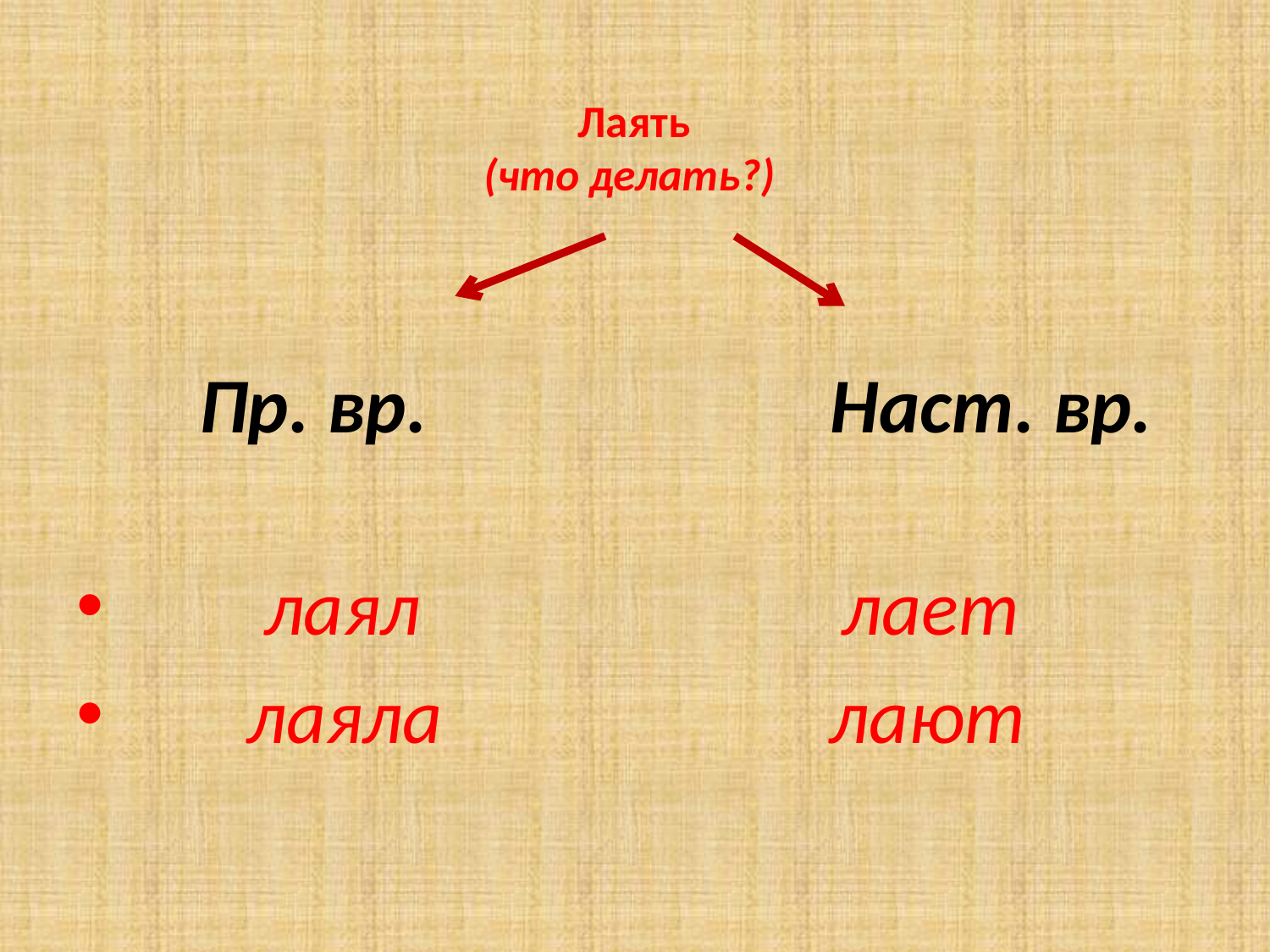

# Лаять (что делать?)

       Пр. вр.                       Наст. вр.
        лаял                        лает
       лаяла                      лают